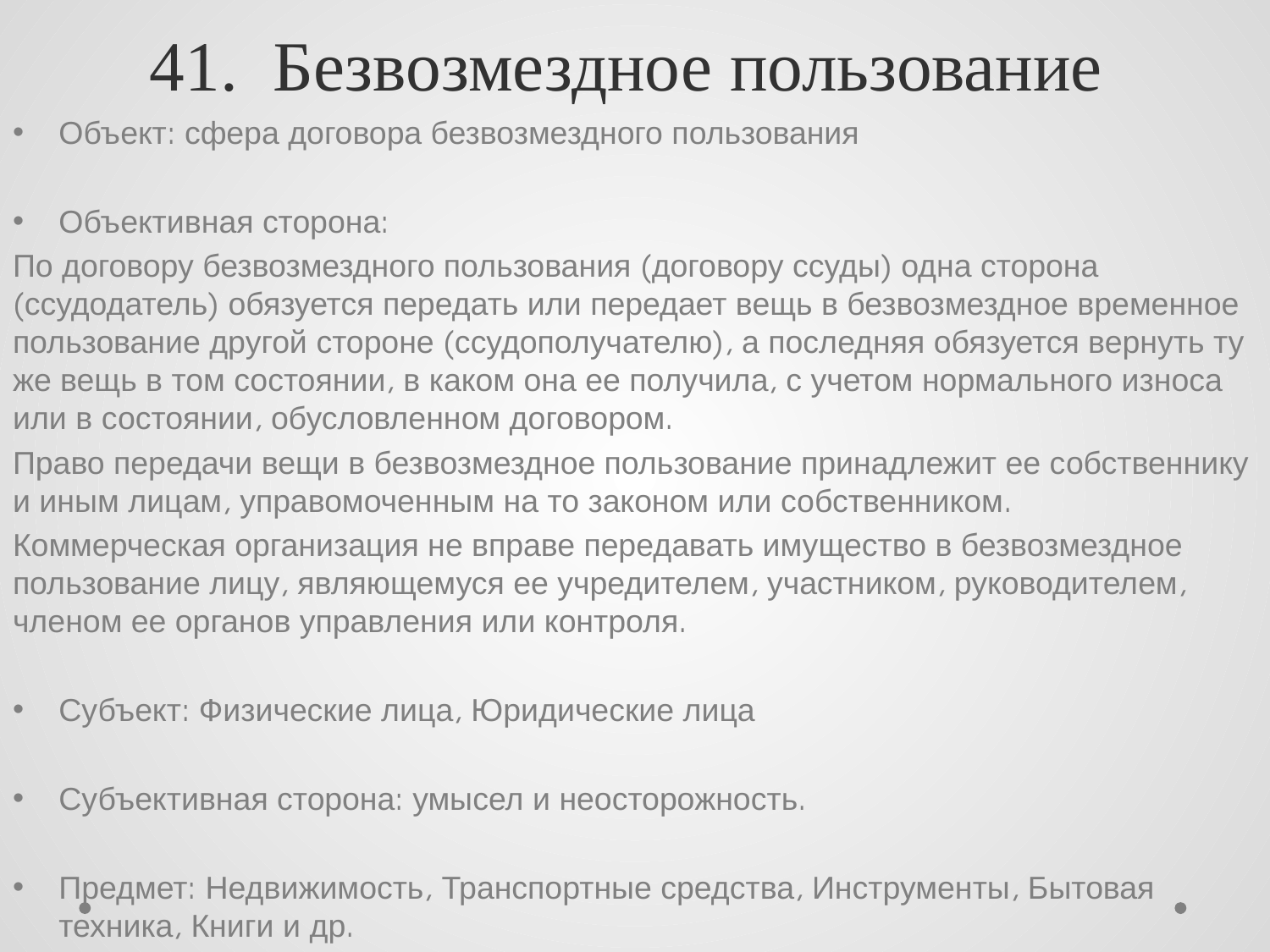

# 41.  Безвозмездное пользование
Объект: сфера договора безвозмездного пользования

Объективная сторона:
По договору безвозмездного пользования (договору ссуды) одна сторона (ссудодатель) обязуется передать или передает вещь в безвозмездное временное пользование другой стороне (ссудополучателю), а последняя обязуется вернуть ту же вещь в том состоянии, в каком она ее получила, с учетом нормального износа или в состоянии, обусловленном договором.
Право передачи вещи в безвозмездное пользование принадлежит ее собственнику и иным лицам, управомоченным на то законом или собственником.
Коммерческая организация не вправе передавать имущество в безвозмездное пользование лицу, являющемуся ее учредителем, участником, руководителем, членом ее органов управления или контроля.

Субъект: Физические лица, Юридические лица

Субъективная сторона: умысел и неосторожность.

Предмет: Недвижимость, Транспортные средства, Инструменты, Бытовая техника, Книги и др.